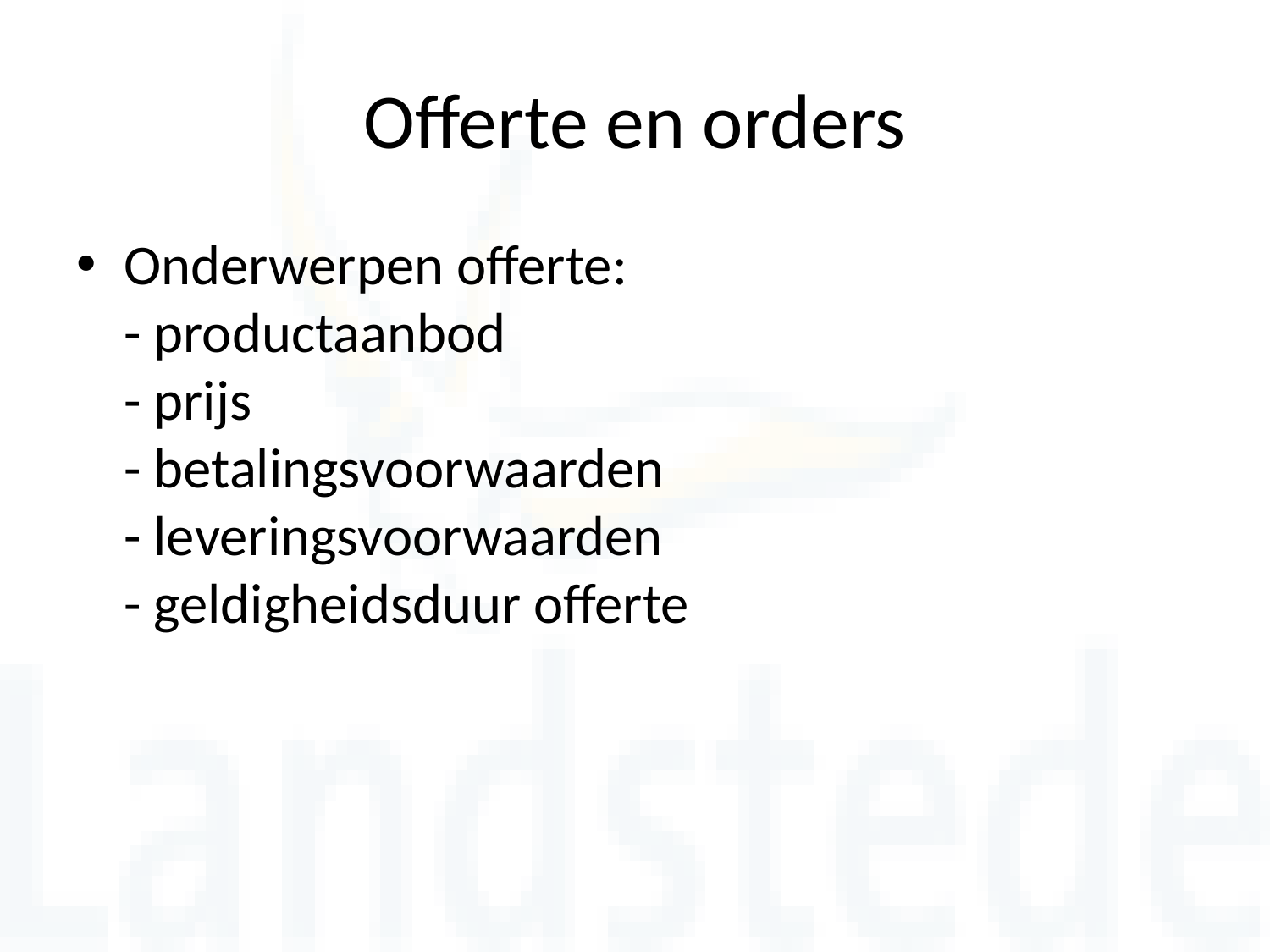

# Offerte en orders
Onderwerpen offerte:
- productaanbod
- prijs
- betalingsvoorwaarden
- leveringsvoorwaarden
- geldigheidsduur offerte